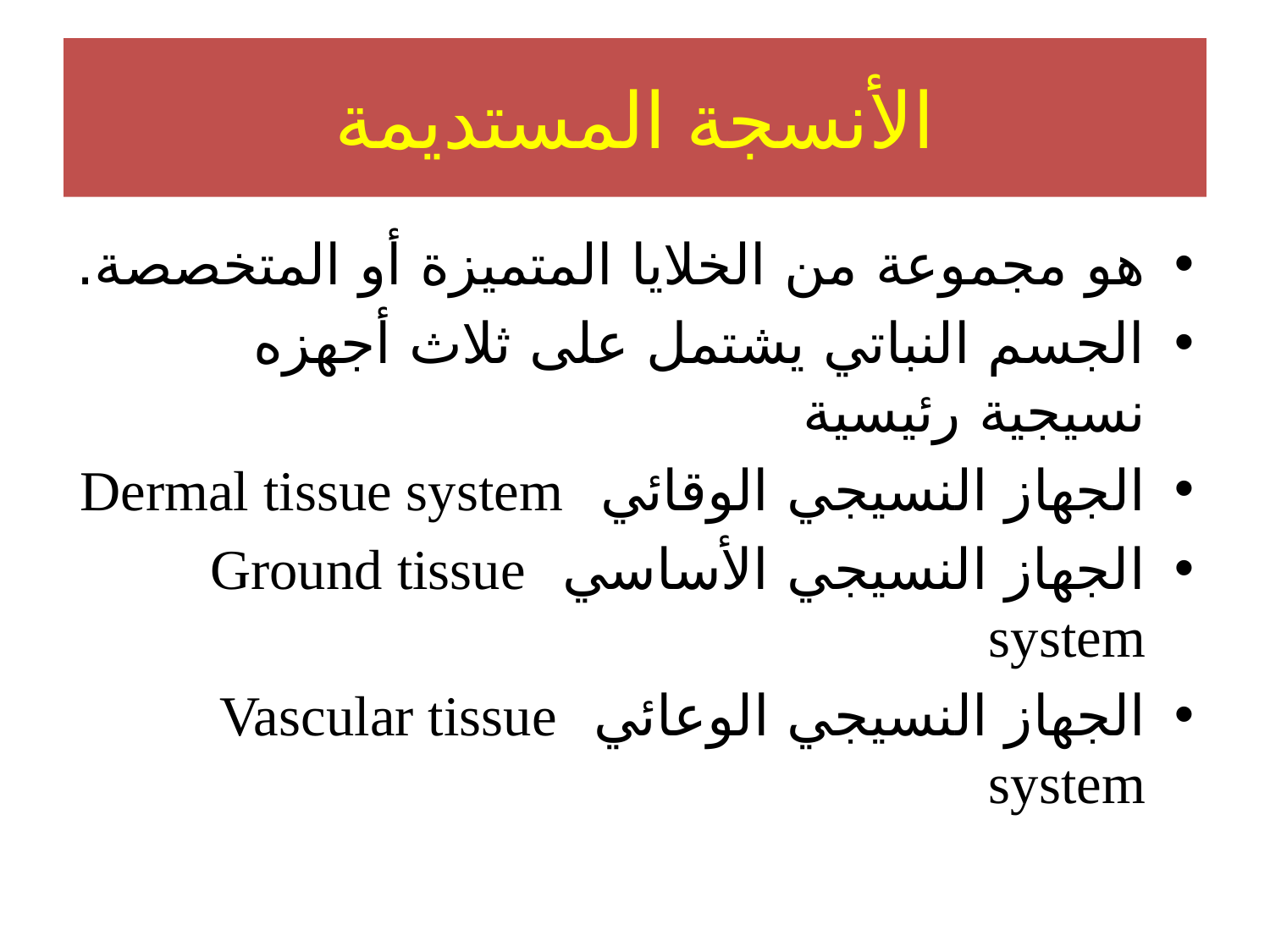

# الأنسجة المستديمة
هو مجموعة من الخلايا المتميزة أو المتخصصة.
الجسم النباتي يشتمل على ثلاث أجهزه نسيجية رئيسية
الجهاز النسيجي الوقائي  Dermal tissue system
الجهاز النسيجي الأساسي  Ground tissue system
الجهاز النسيجي الوعائي  Vascular tissue system